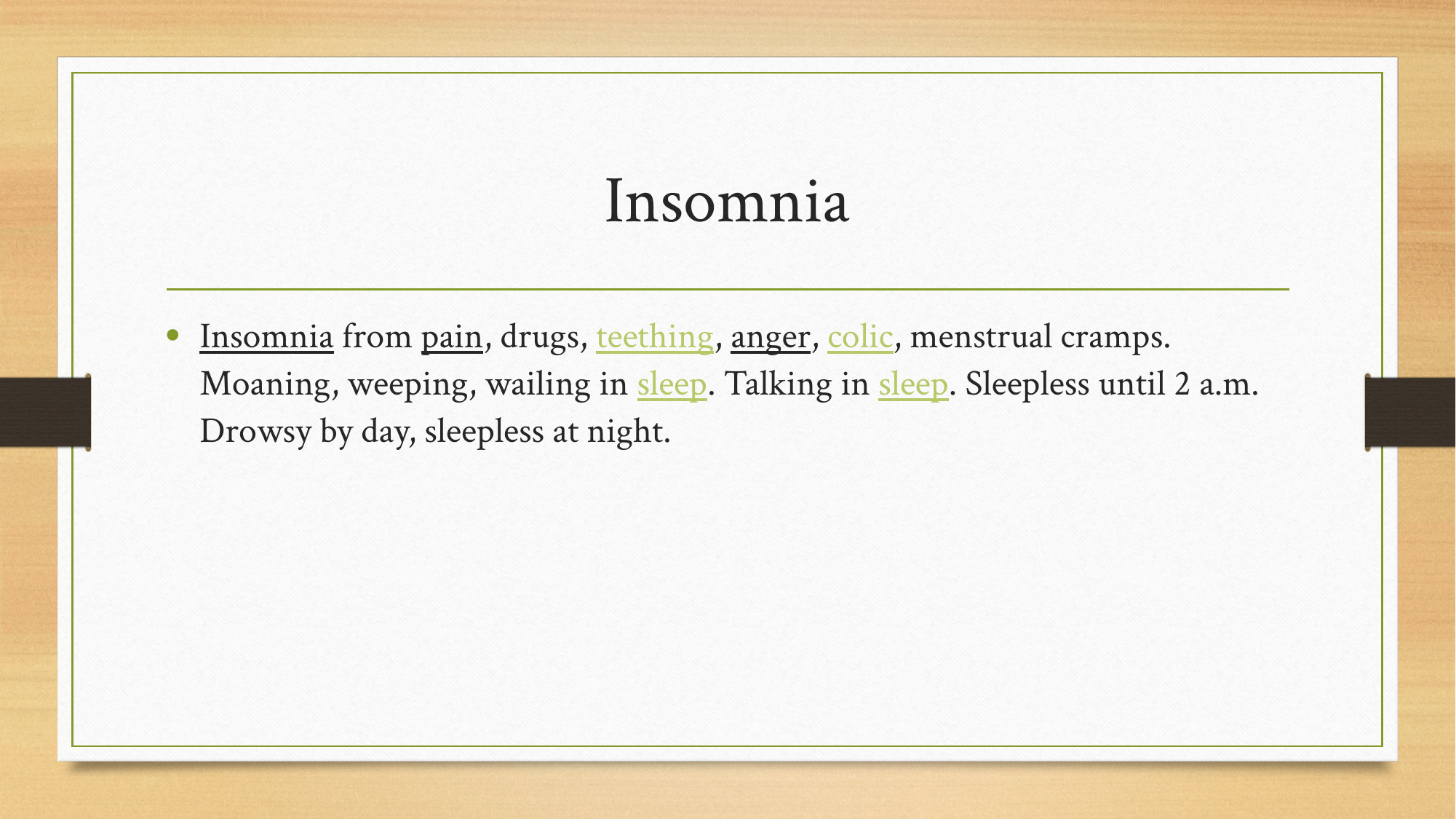

# Insomnia
Insomnia from pain, drugs, teething, anger, colic, menstrual cramps. Moaning, weeping, wailing in sleep. Talking in sleep. Sleepless until 2 a.m. Drowsy by day, sleepless at night.